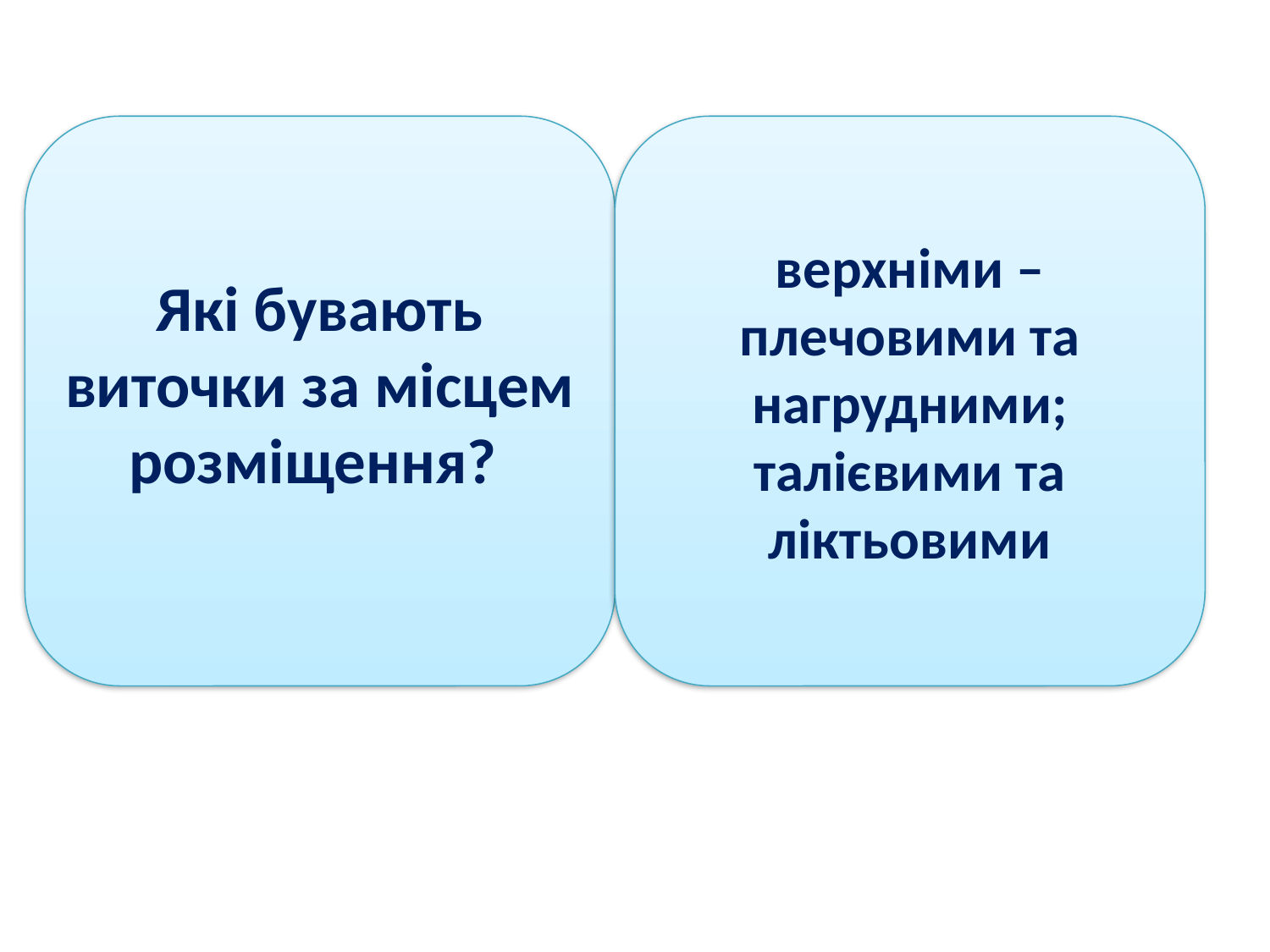

Які бувають виточки за місцем розміщення?

верхніми – плечовими та нагрудними; талієвими та ліктьовими